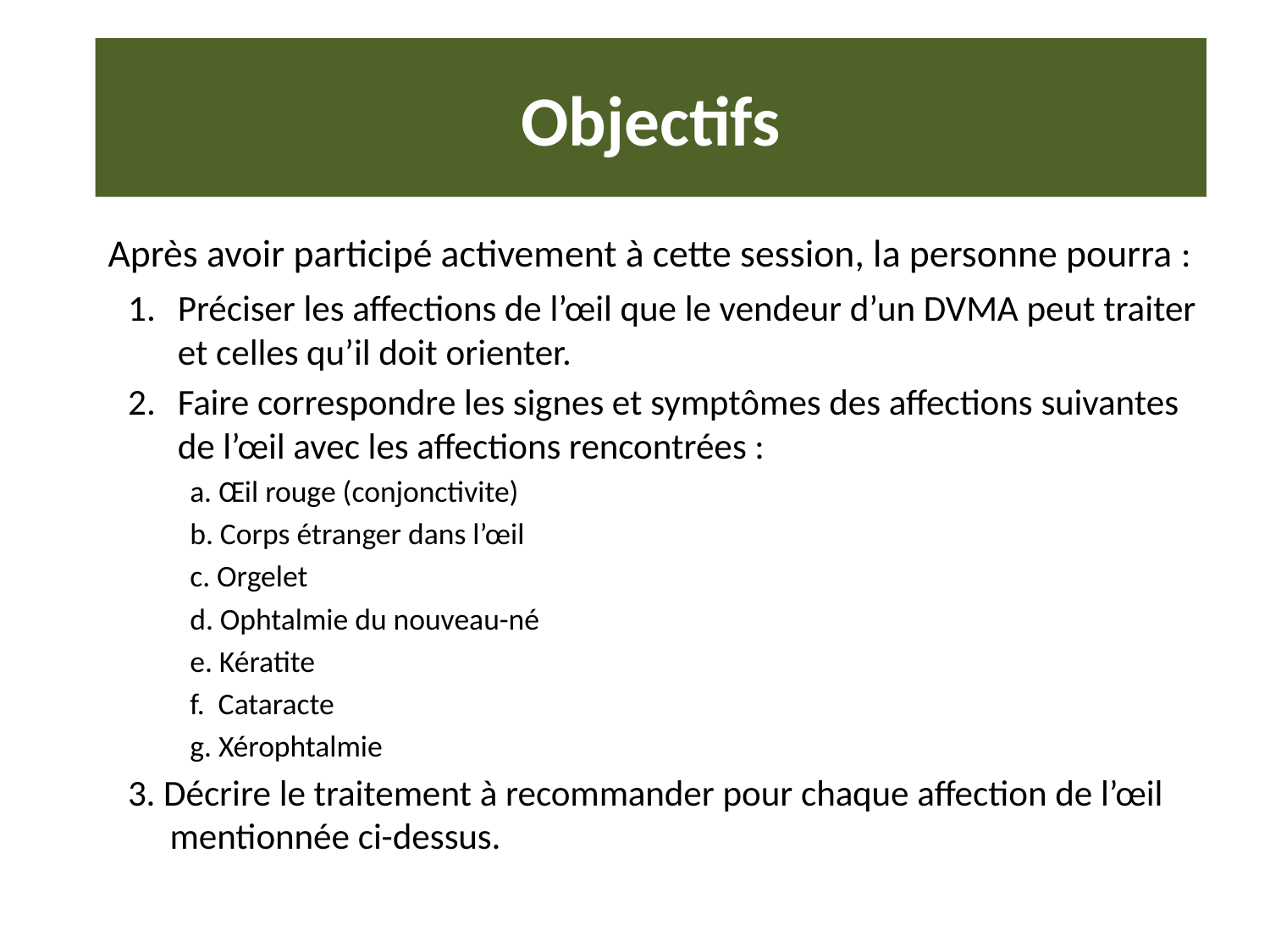

# Objectifs
Après avoir participé activement à cette session, la personne pourra :
Préciser les affections de l’œil que le vendeur d’un DVMA peut traiter et celles qu’il doit orienter.
Faire correspondre les signes et symptômes des affections suivantes de l’œil avec les affections rencontrées :
a. Œil rouge (conjonctivite)
b. Corps étranger dans l’œil
c. Orgelet
d. Ophtalmie du nouveau-né
e. Kératite
f.  Cataracte
g. Xérophtalmie
3. Décrire le traitement à recommander pour chaque affection de l’œil mentionnée ci-dessus.